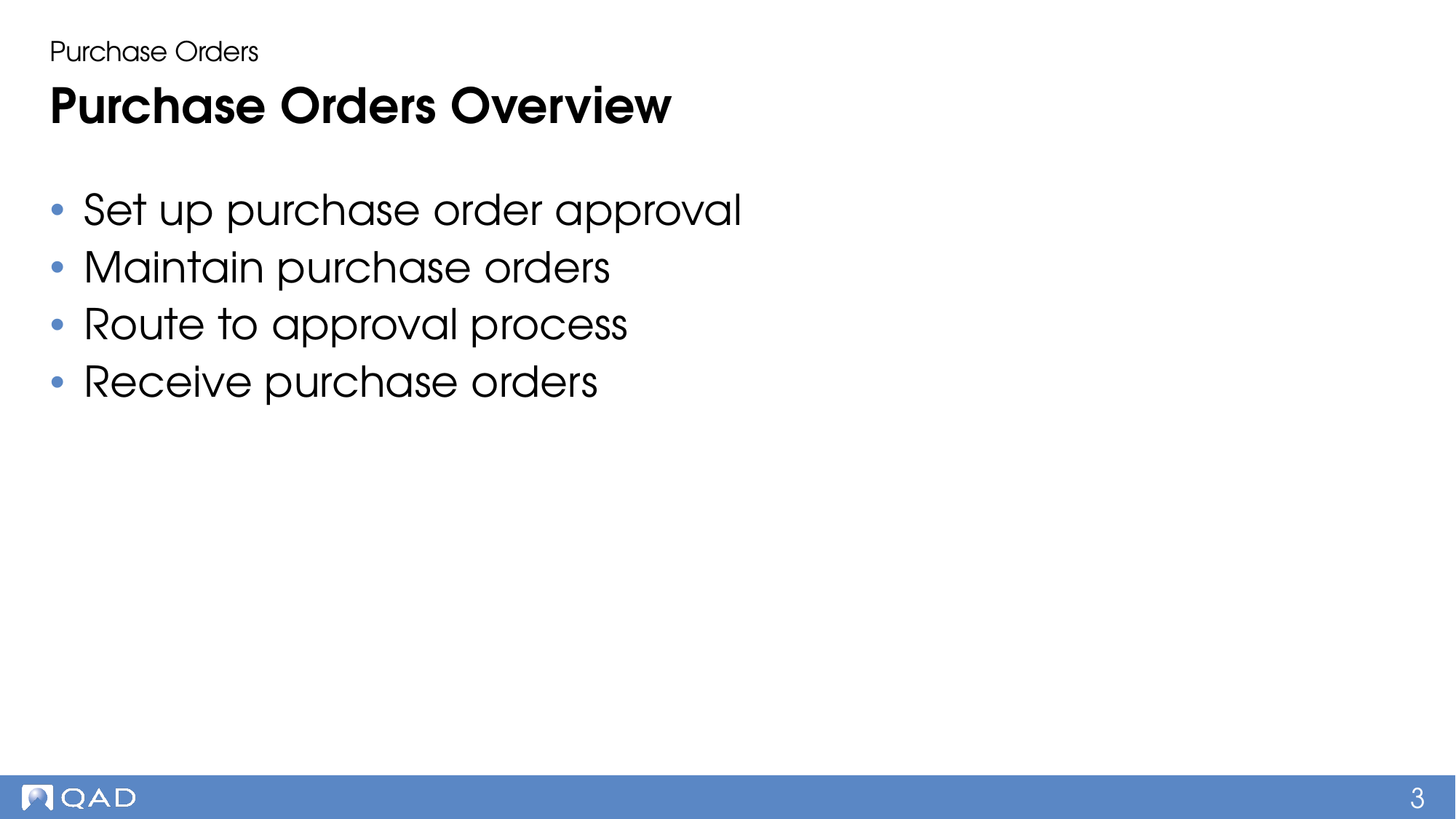

Purchase Orders
# Purchase Orders Overview
Set up purchase order approval
Maintain purchase orders
Route to approval process
Receive purchase orders

3